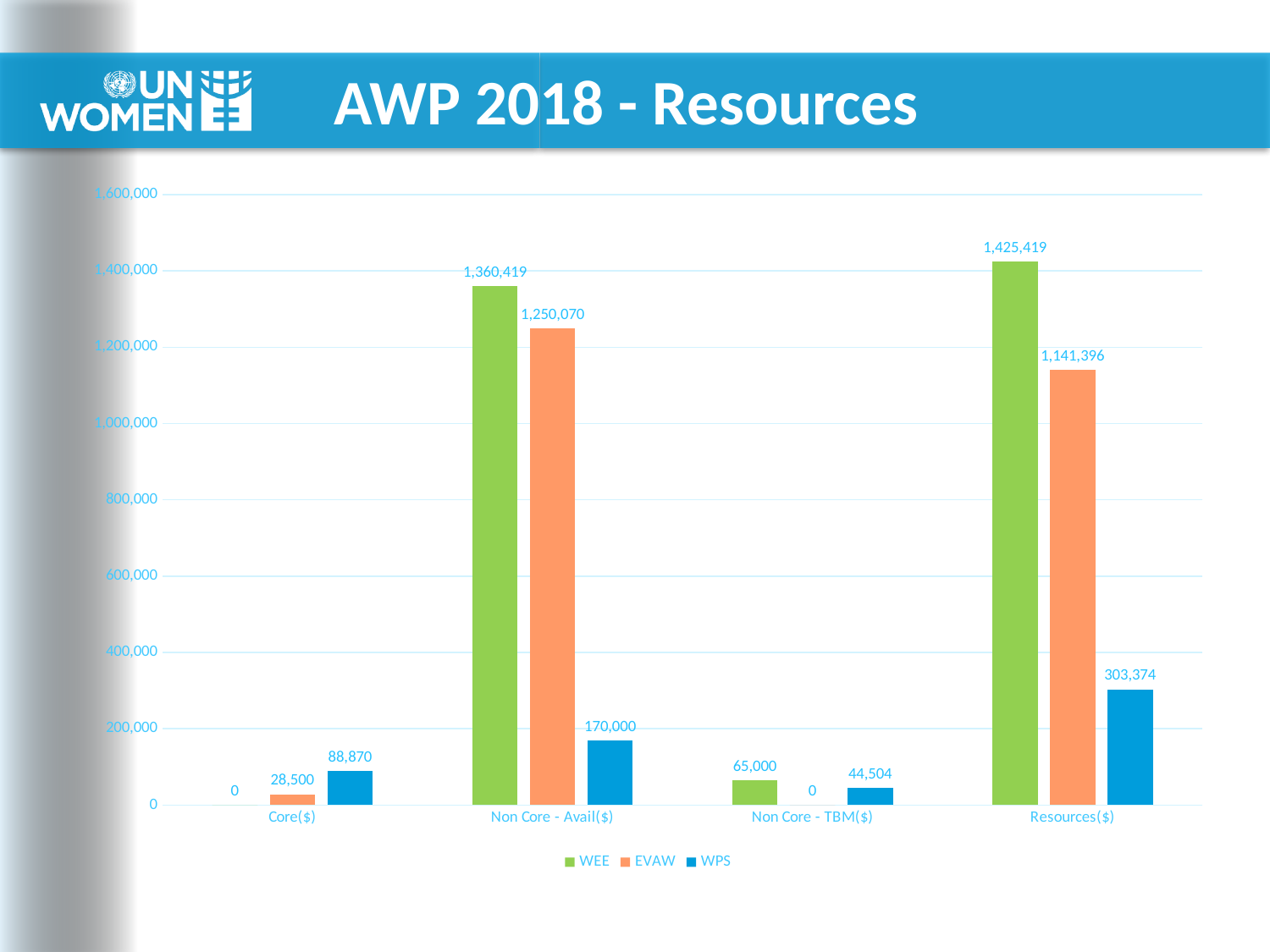

# AWP 2018 - Resources

### Chart

| Category | WEE | EVAW | WPS |
|---|---|---|---|
| Core($) | 0.0 | 28500.0 | 88870.0 |
| Non Core - Avail($) | 1360419.0 | 1250070.0 | 170000.0 |
| Non Core - TBM($) | 65000.0 | 0.0 | 44504.0 |
| Resources($) | 1425419.0 | 1141396.0 | 303374.0 |